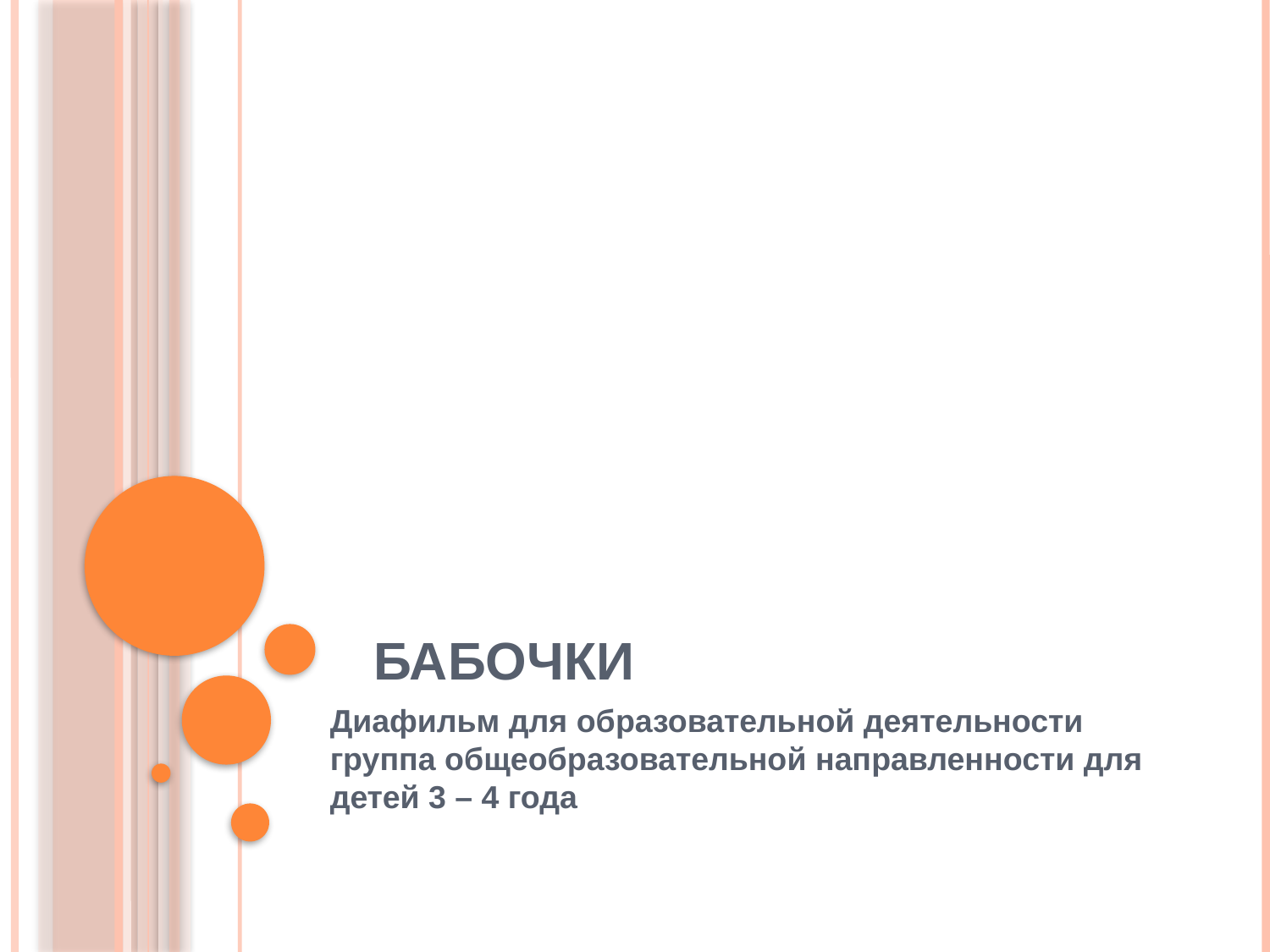

# Бабочки
Диафильм для образовательной деятельности группа общеобразовательной направленности для детей 3 – 4 года